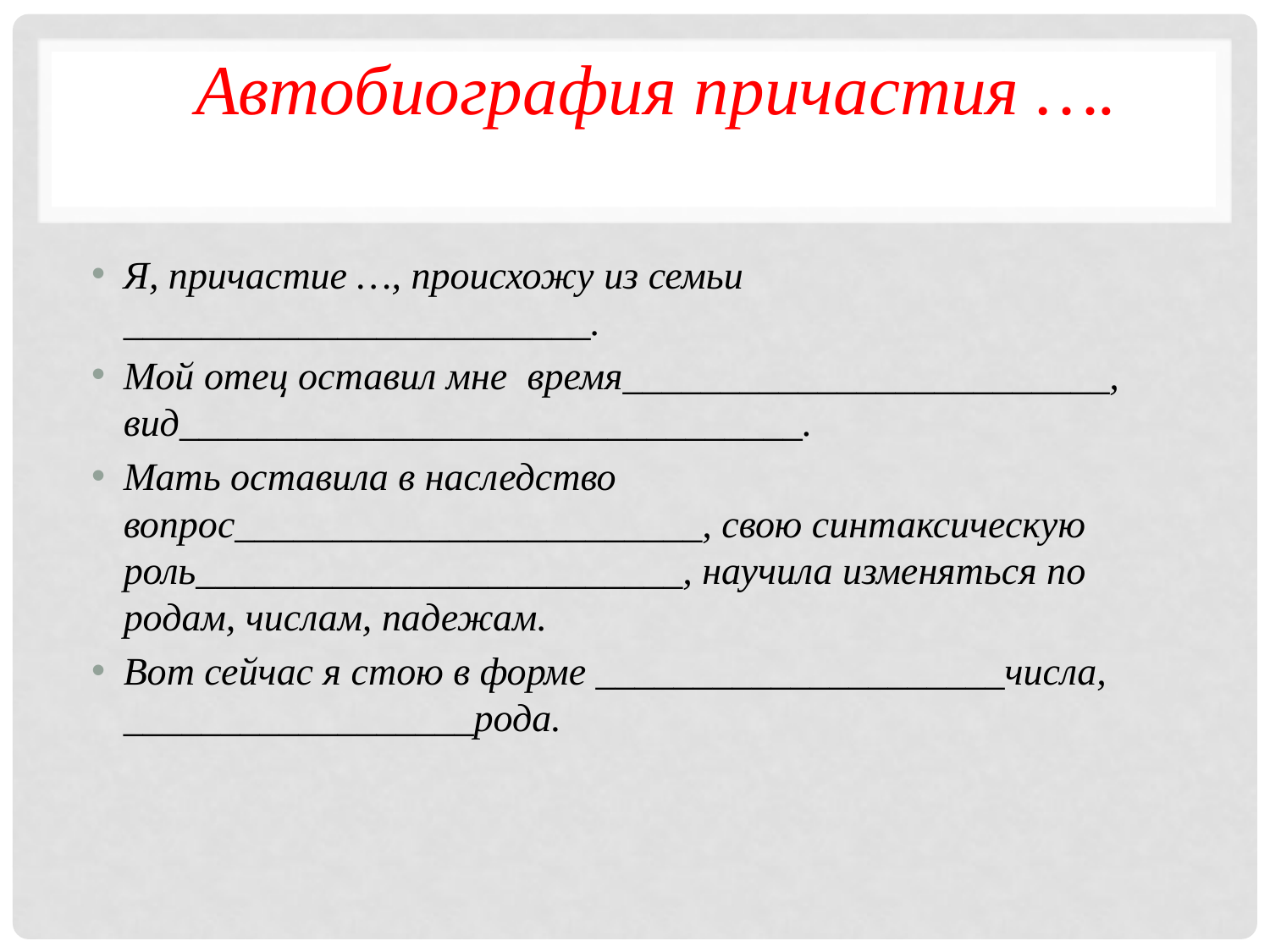

# Автобиография причастия ….
Я, причастие …, происхожу из семьи ________________________.
Мой отец оставил мне  время_________________________, вид________________________________.
Мать оставила в наследство вопрос________________________, свою синтаксическую роль_________________________, научила изменяться по родам, числам, падежам.
Вот сейчас я стою в форме _____________________числа, __________________рода.